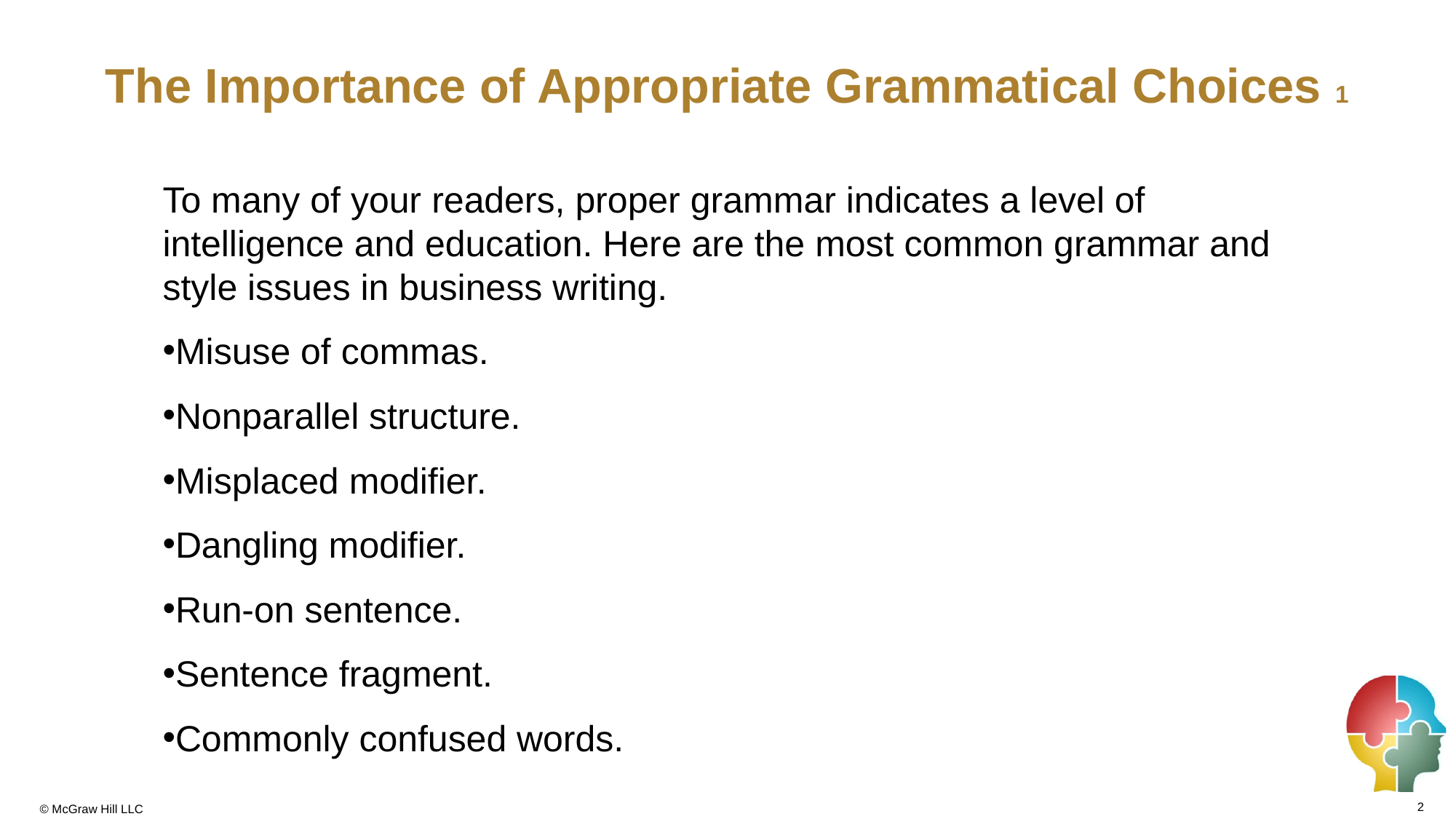

# The Importance of Appropriate Grammatical Choices 1
To many of your readers, proper grammar indicates a level of intelligence and education. Here are the most common grammar and style issues in business writing.
Misuse of commas.
Nonparallel structure.
Misplaced modifier.
Dangling modifier.
Run-on sentence.
Sentence fragment.
Commonly confused words.
2